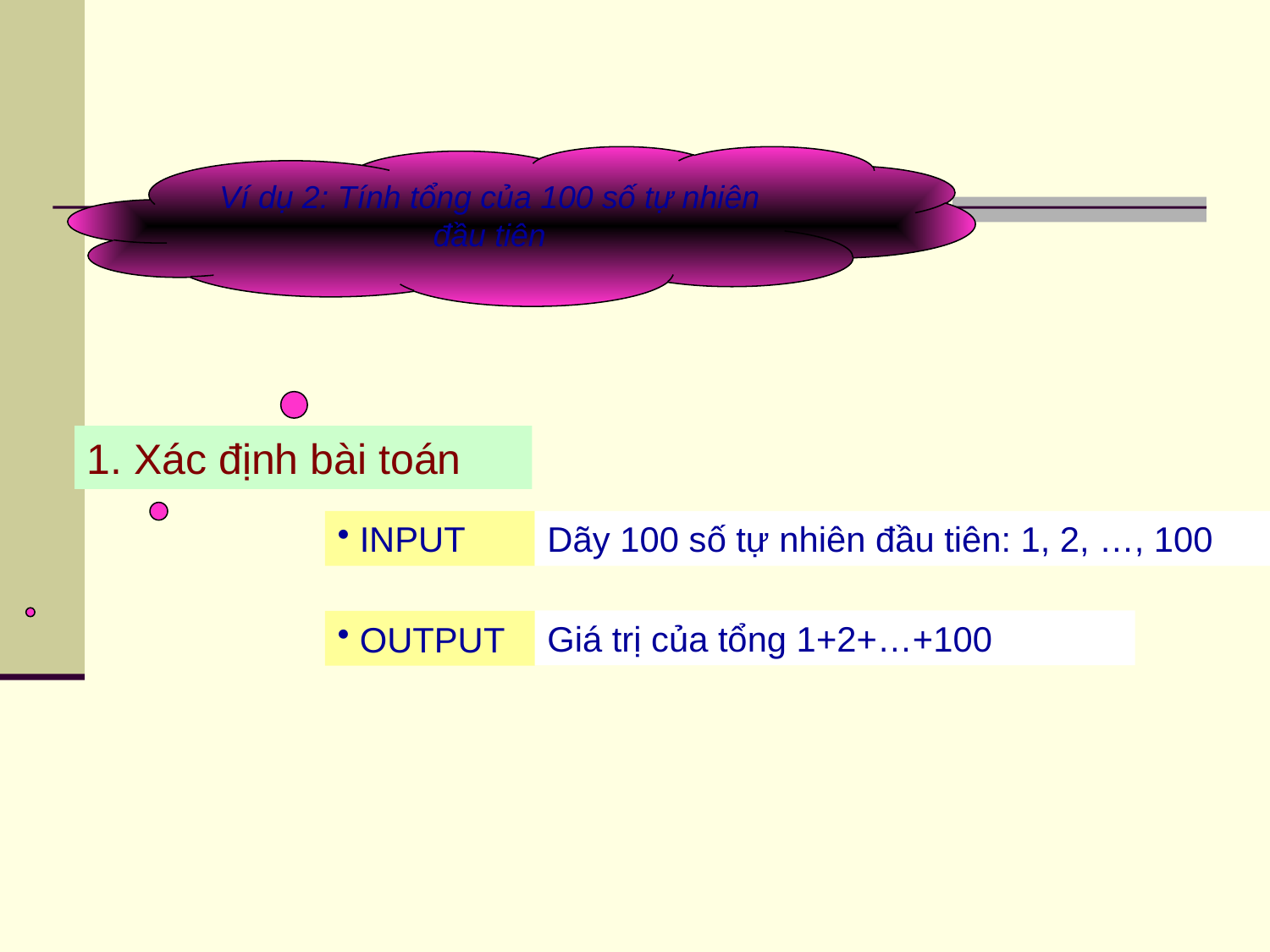

Ví dụ 2: Tính tổng của 100 số tự nhiên đầu tiên
1. Xác định bài toán
 INPUT
Dãy 100 số tự nhiên đầu tiên: 1, 2, …, 100
Giá trị của tổng 1+2+…+100
 OUTPUT